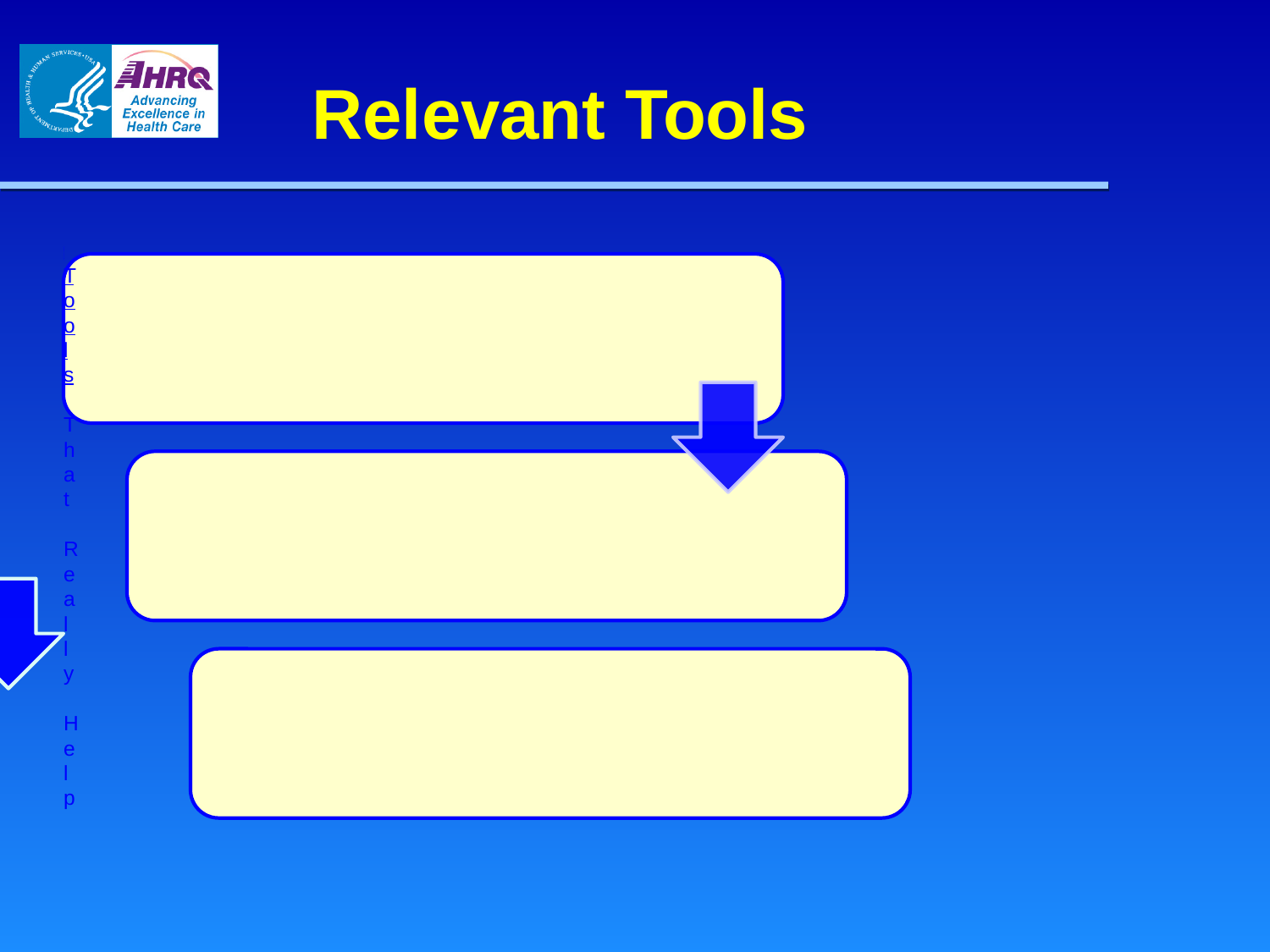

# Relevant Tools
Tools That Really Help